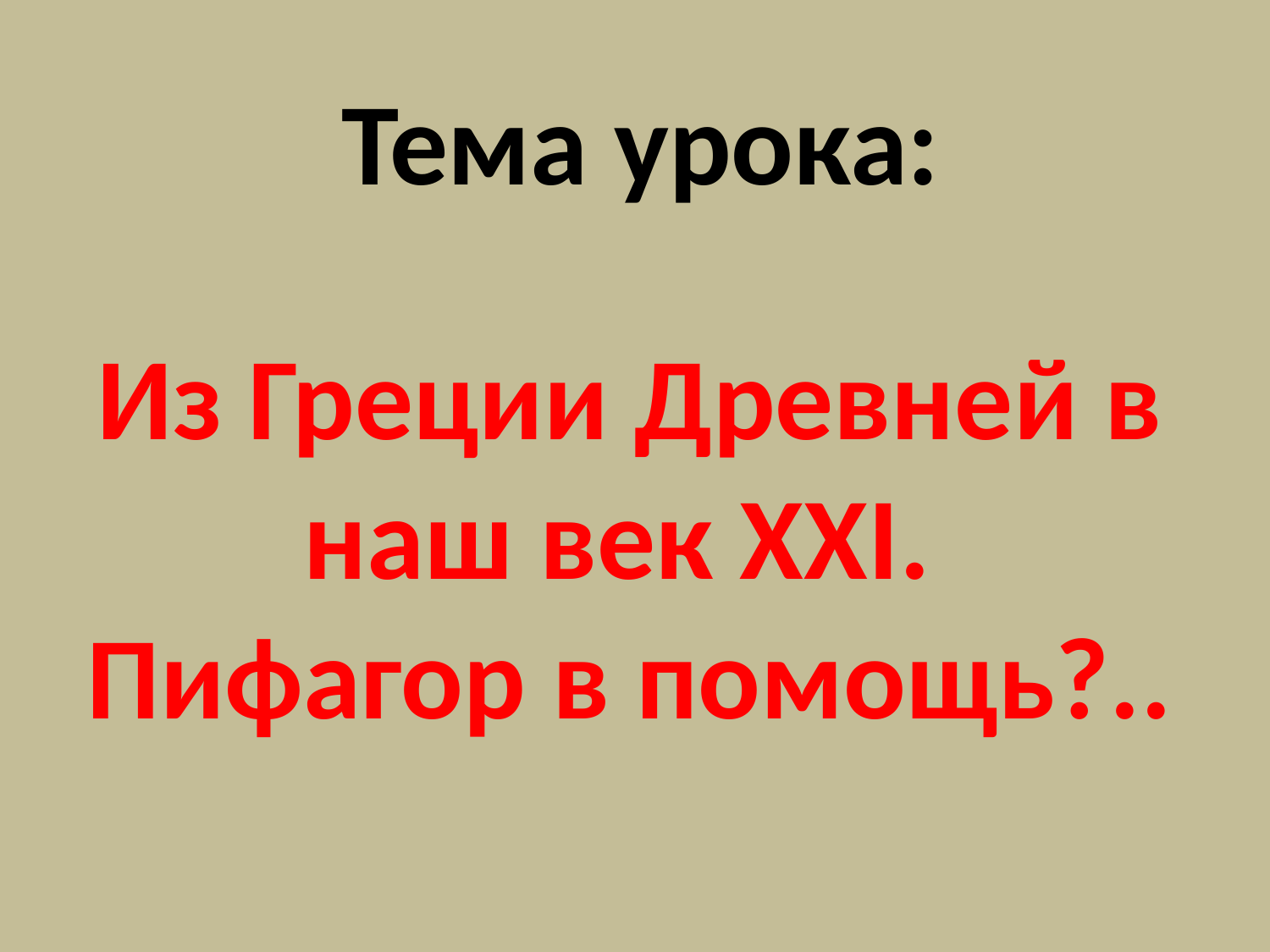

# Тема урока:
Из Греции Древней в наш век XXI.
Пифагор в помощь?..